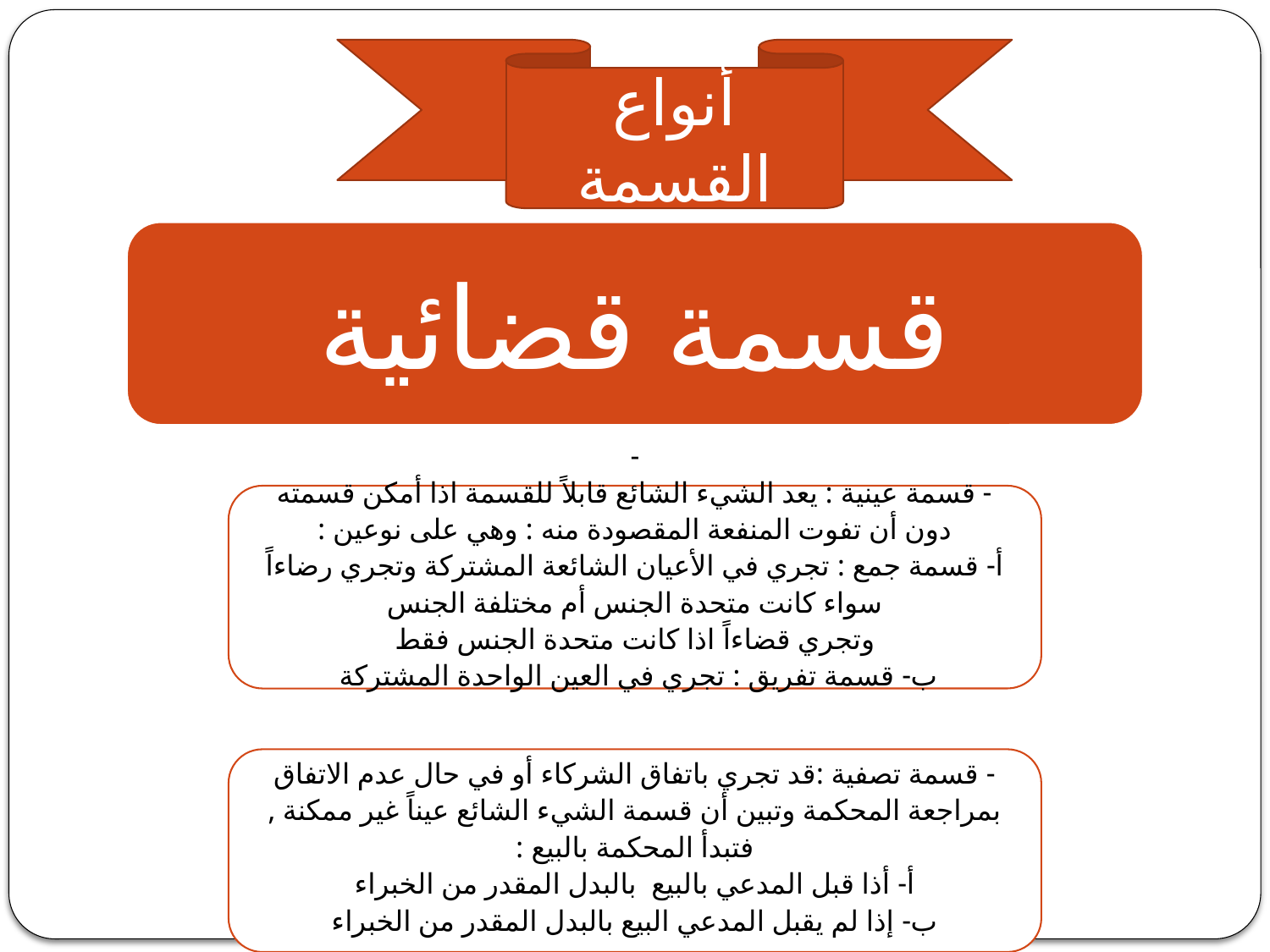

#
أنواع القسمة
قسمة قضائية
وتجري قضاءاً اذا كانت متحدة الجنس فقط
ب- قسمة تفريق : تجري في العين الواحدة المشتركة
أ- أذا قبل المدعي بالبيع  بالبدل المقدر من الخبراء
ب- إذا لم يقبل المدعي البيع بالبدل المقدر من الخبراء